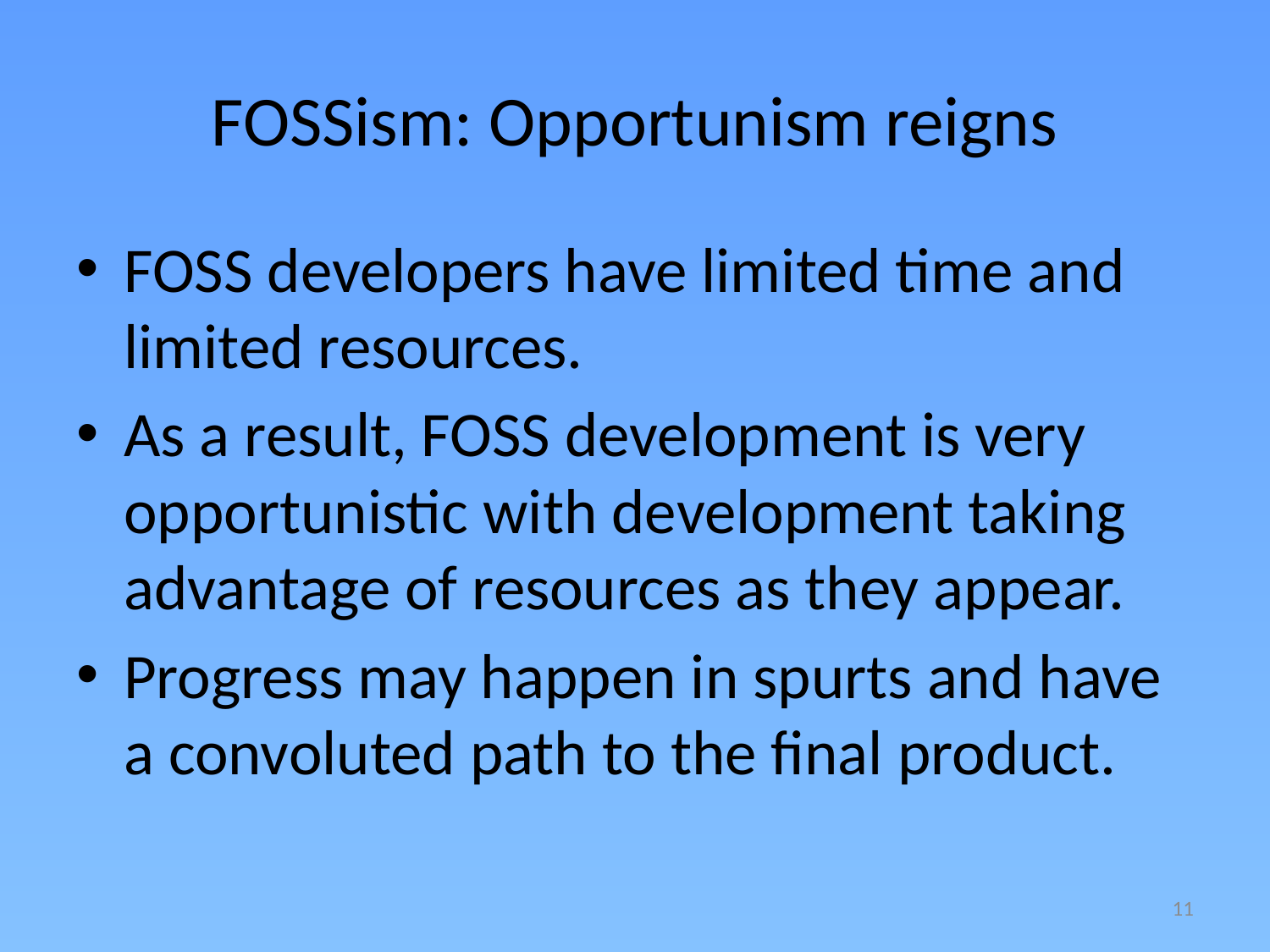

# FOSSism: Opportunism reigns
FOSS developers have limited time and limited resources.
As a result, FOSS development is very opportunistic with development taking advantage of resources as they appear.
Progress may happen in spurts and have a convoluted path to the final product.

11